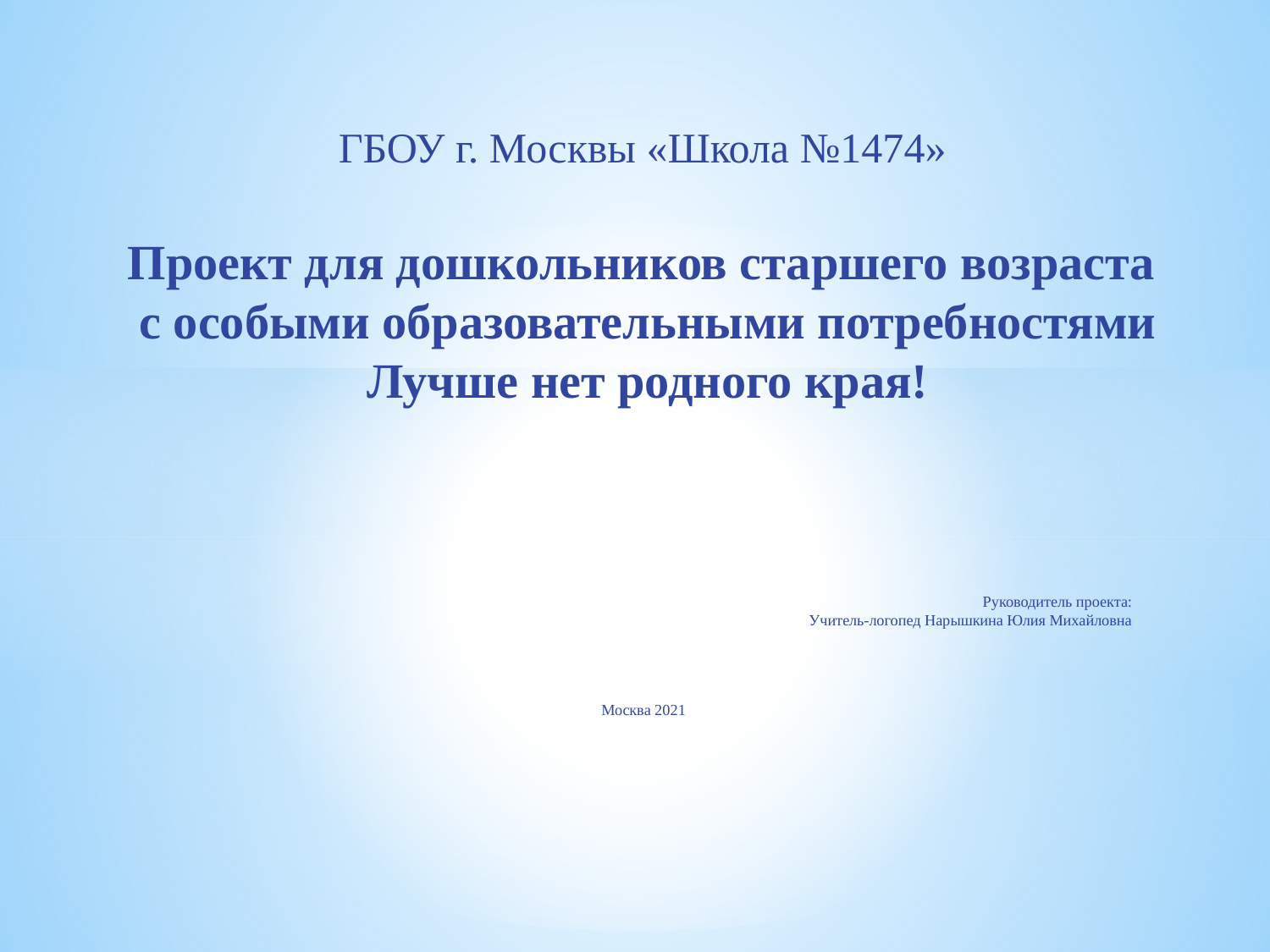

# ГБОУ г. Москвы «Школа №1474» Проект для дошкольников старшего возраста  с особыми образовательными потребностями Лучше нет родного края!

Руководитель проекта:
Учитель-логопед Нарышкина Юлия Михайловна

                                   Москва 2021